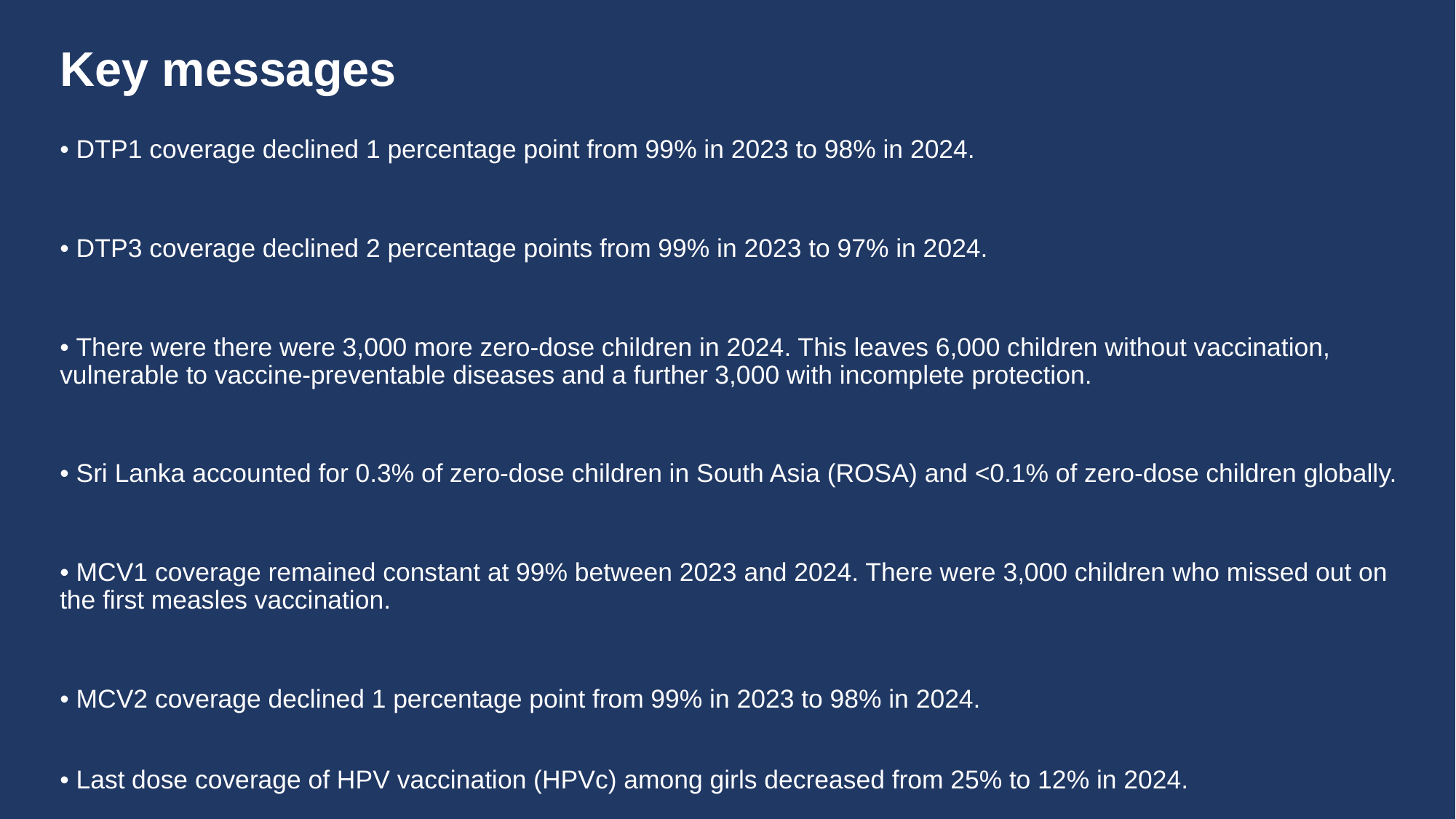

# Key messages
• DTP1 coverage declined 1 percentage point from 99% in 2023 to 98% in 2024.

• DTP3 coverage declined 2 percentage points from 99% in 2023 to 97% in 2024.

• There were there were 3,000 more zero-dose children in 2024. This leaves 6,000 children without vaccination, vulnerable to vaccine-preventable diseases and a further 3,000 with incomplete protection.

• Sri Lanka accounted for 0.3% of zero-dose children in South Asia (ROSA) and <0.1% of zero-dose children globally.

• MCV1 coverage remained constant at 99% between 2023 and 2024. There were 3,000 children who missed out on the first measles vaccination.

• MCV2 coverage declined 1 percentage point from 99% in 2023 to 98% in 2024.

• Last dose coverage of HPV vaccination (HPVc) among girls decreased from 25% to 12% in 2024.